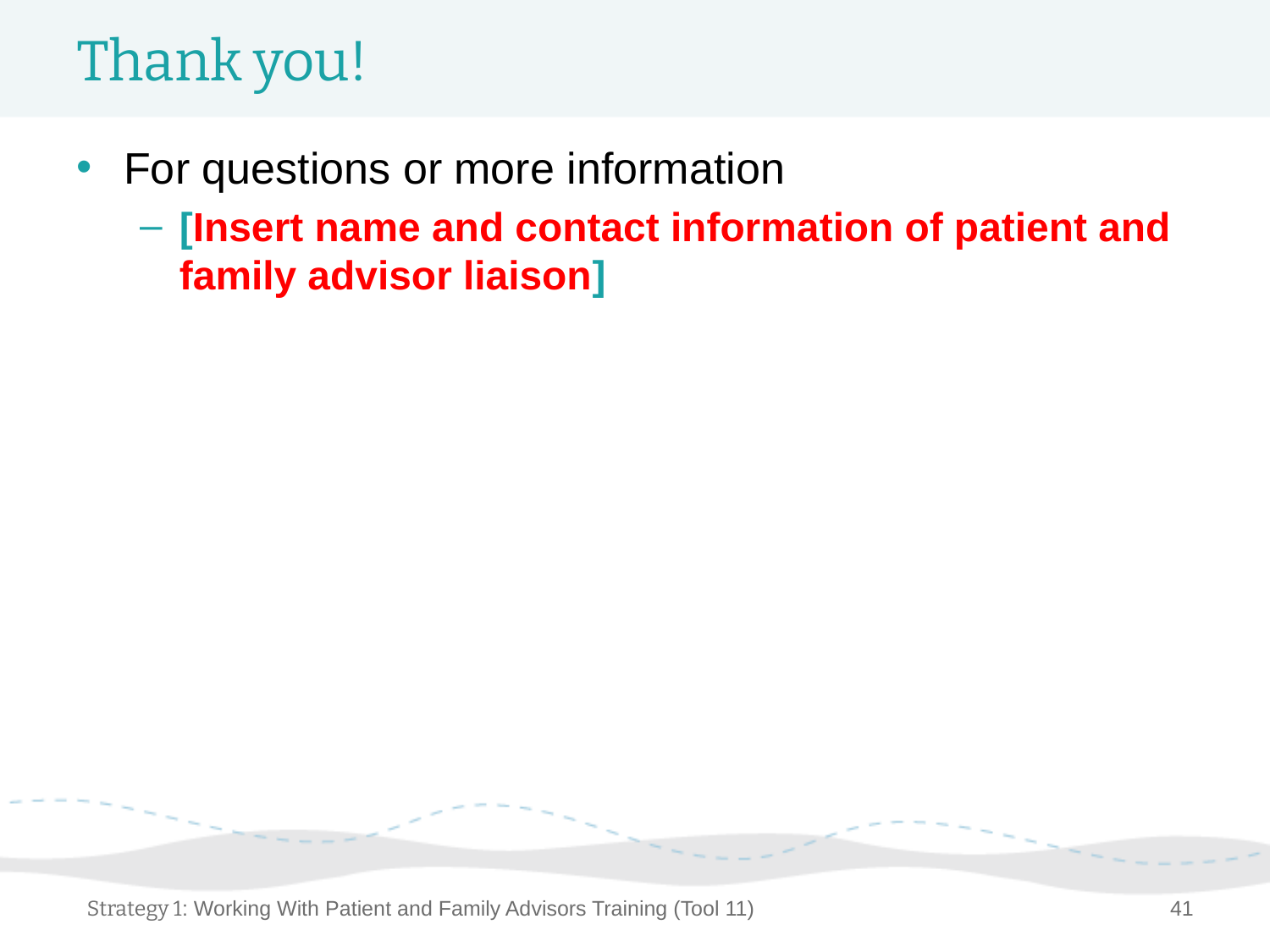

# Thank you!
For questions or more information
[Insert name and contact information of patient and family advisor liaison]
Strategy 1: Working With Patient and Family Advisors Training (Tool 11)
41